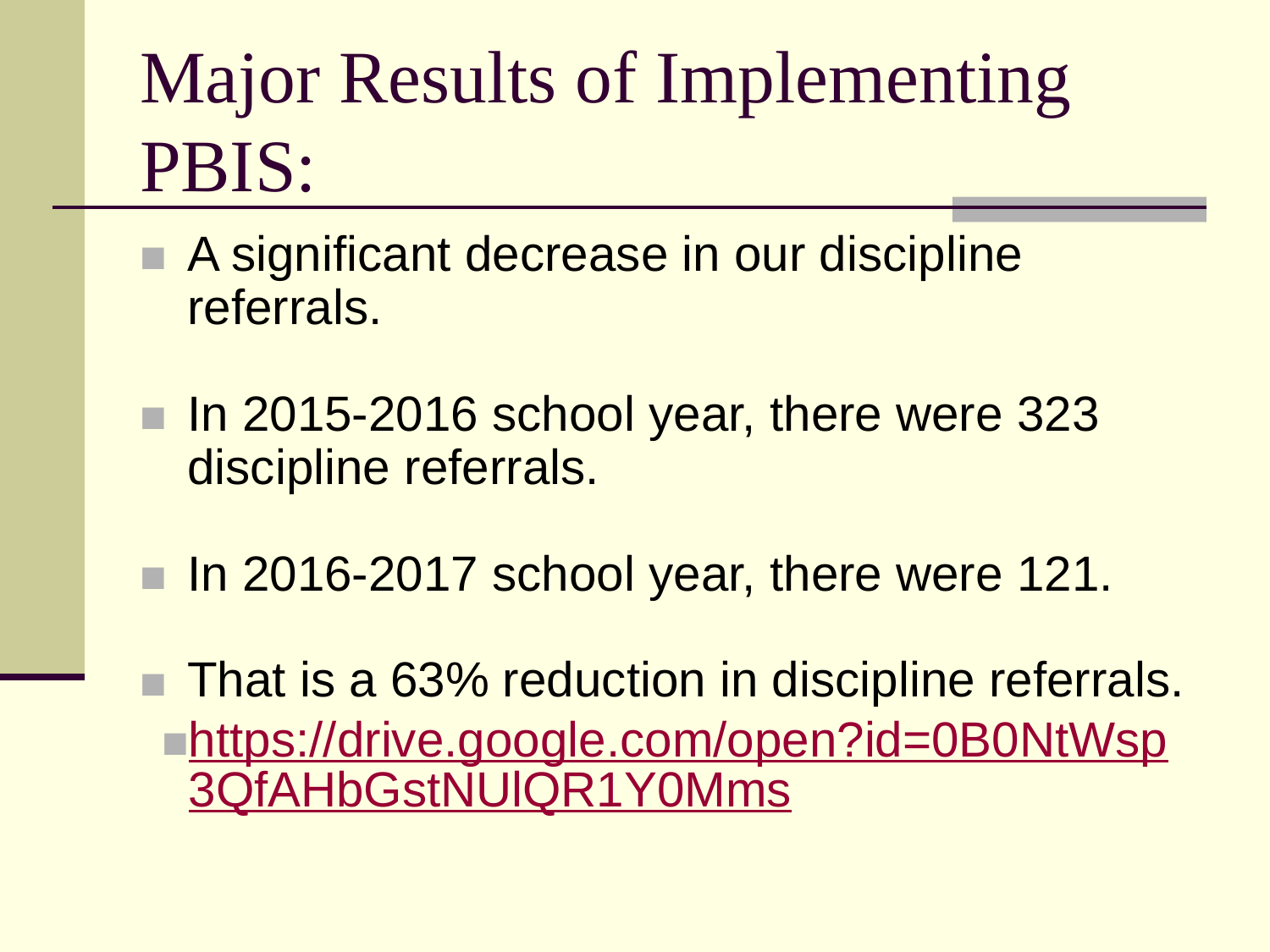

# Major Results of Implementing PBIS:
A significant decrease in our discipline referrals.

In 2015-2016 school year, there were 323 discipline referrals.

In 2016-2017 school year, there were 121.

That is a 63% reduction in discipline referrals.
https://drive.google.com/open?id=0B0NtWsp3QfAHbGstNUlQR1Y0Mms